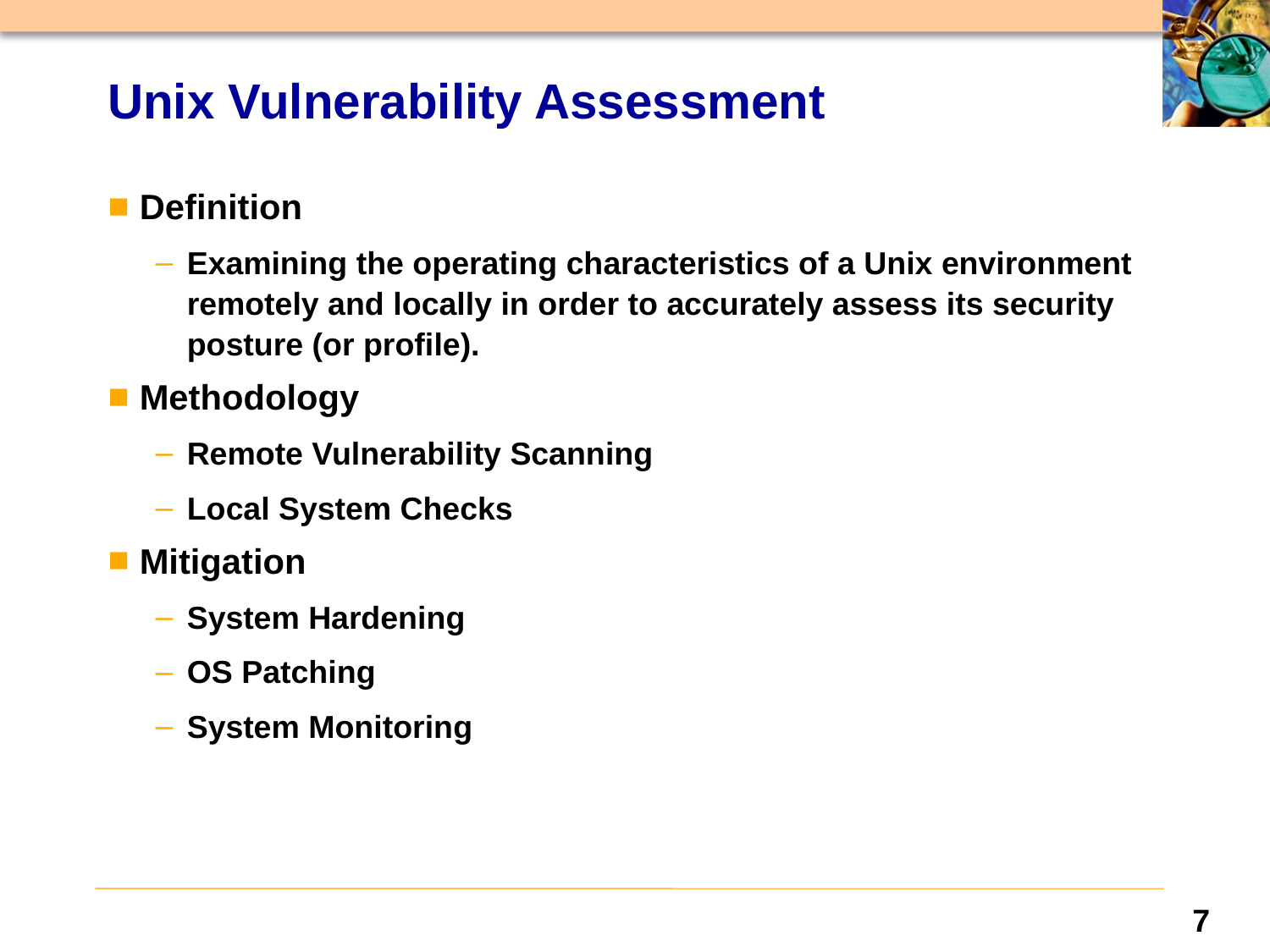

# Unix Vulnerability Assessment
Definition
Examining the operating characteristics of a Unix environment remotely and locally in order to accurately assess its security posture (or profile).
Methodology
Remote Vulnerability Scanning
Local System Checks
Mitigation
System Hardening
OS Patching
System Monitoring